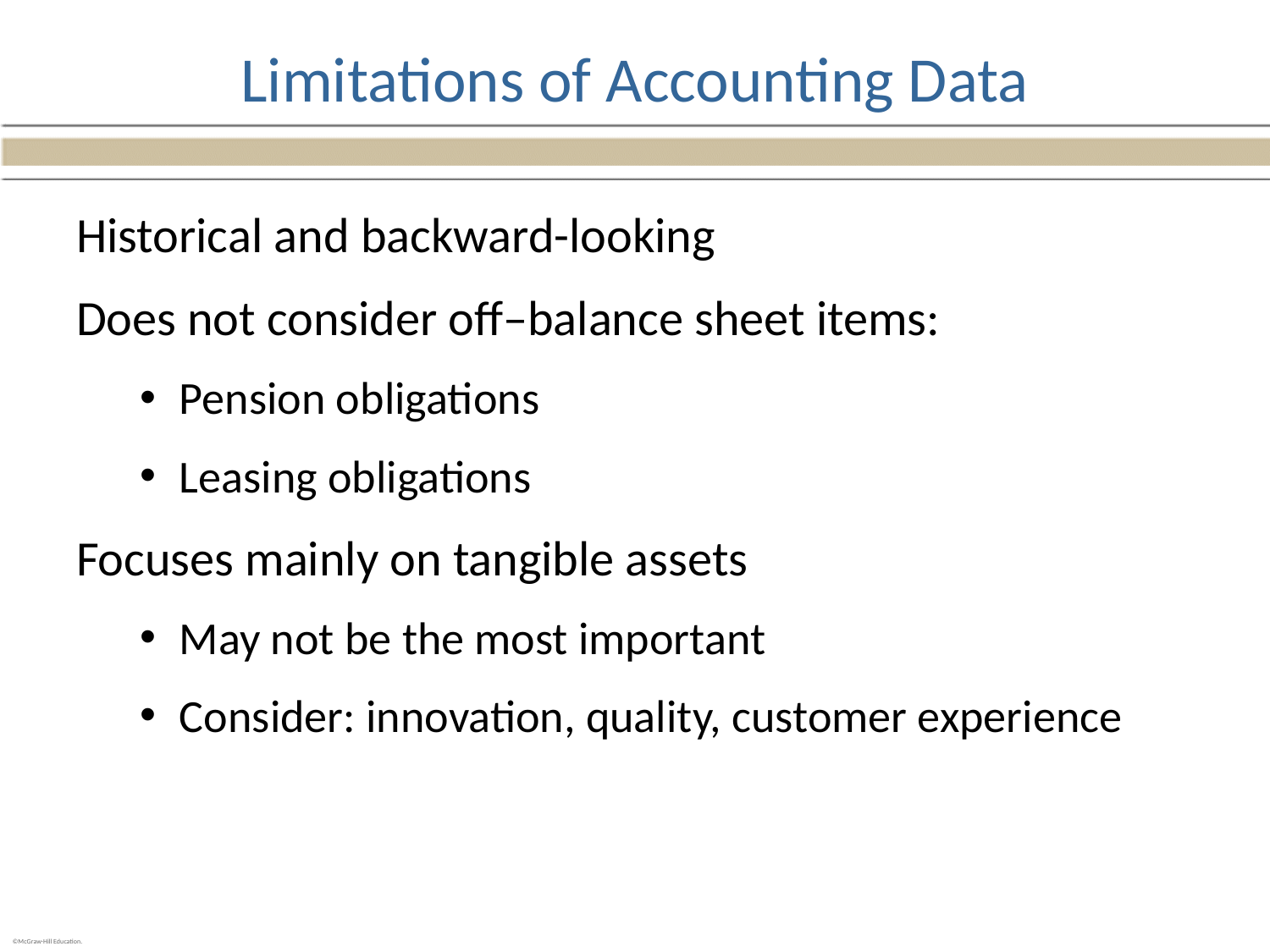

# Limitations of Accounting Data
Historical and backward-looking
Does not consider off–balance sheet items:
Pension obligations
Leasing obligations
Focuses mainly on tangible assets
May not be the most important
Consider: innovation, quality, customer experience